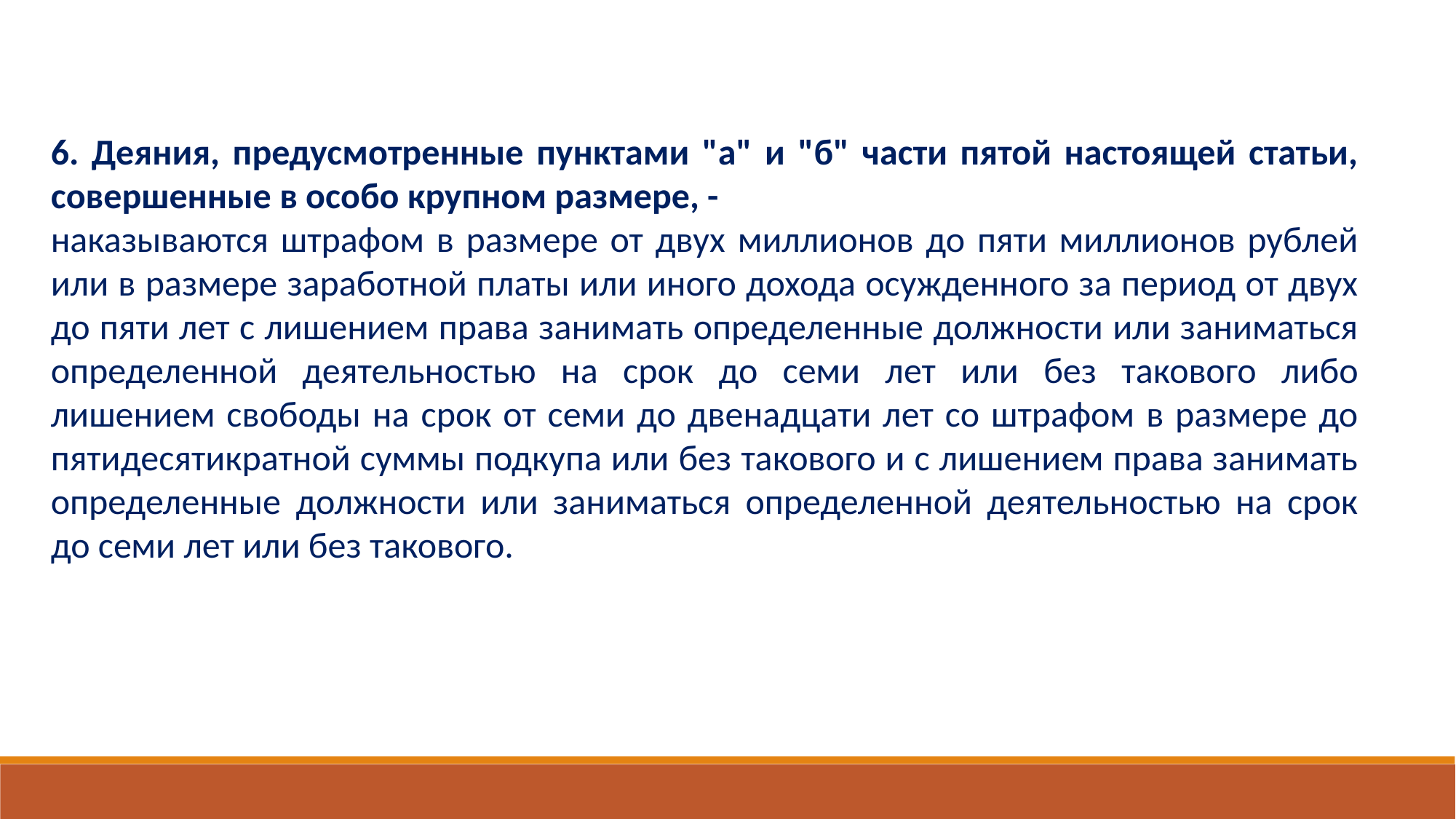

6. Деяния, предусмотренные пунктами "а" и "б" части пятой настоящей статьи, совершенные в особо крупном размере, -
наказываются штрафом в размере от двух миллионов до пяти миллионов рублей или в размере заработной платы или иного дохода осужденного за период от двух до пяти лет с лишением права занимать определенные должности или заниматься определенной деятельностью на срок до семи лет или без такового либо лишением свободы на срок от семи до двенадцати лет со штрафом в размере до пятидесятикратной суммы подкупа или без такового и с лишением права занимать определенные должности или заниматься определенной деятельностью на срок до семи лет или без такового.